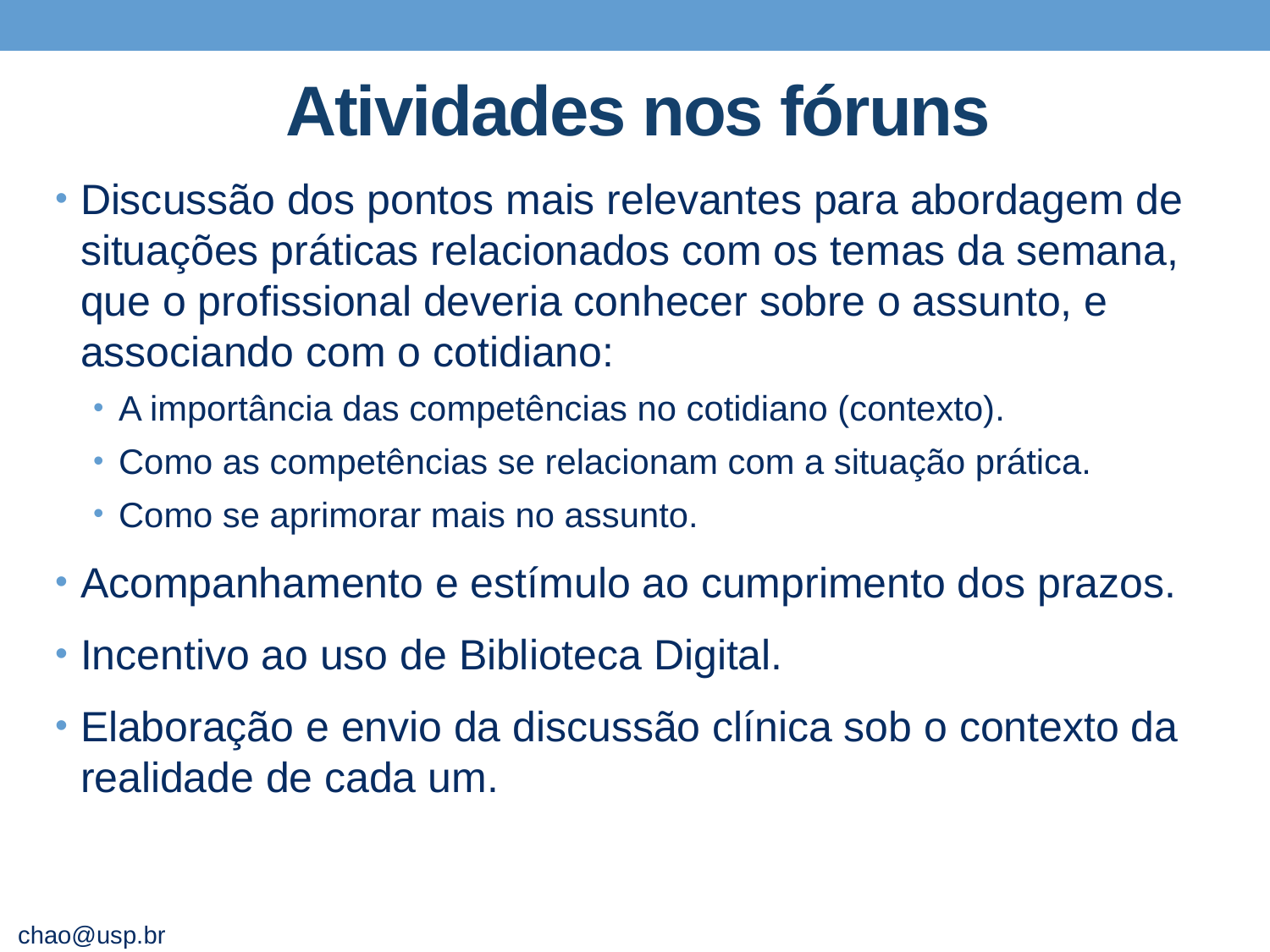

# Atividades nos fóruns
Discussão dos pontos mais relevantes para abordagem de situações práticas relacionados com os temas da semana, que o profissional deveria conhecer sobre o assunto, e associando com o cotidiano:
A importância das competências no cotidiano (contexto).
Como as competências se relacionam com a situação prática.
Como se aprimorar mais no assunto.
Acompanhamento e estímulo ao cumprimento dos prazos.
Incentivo ao uso de Biblioteca Digital.
Elaboração e envio da discussão clínica sob o contexto da realidade de cada um.